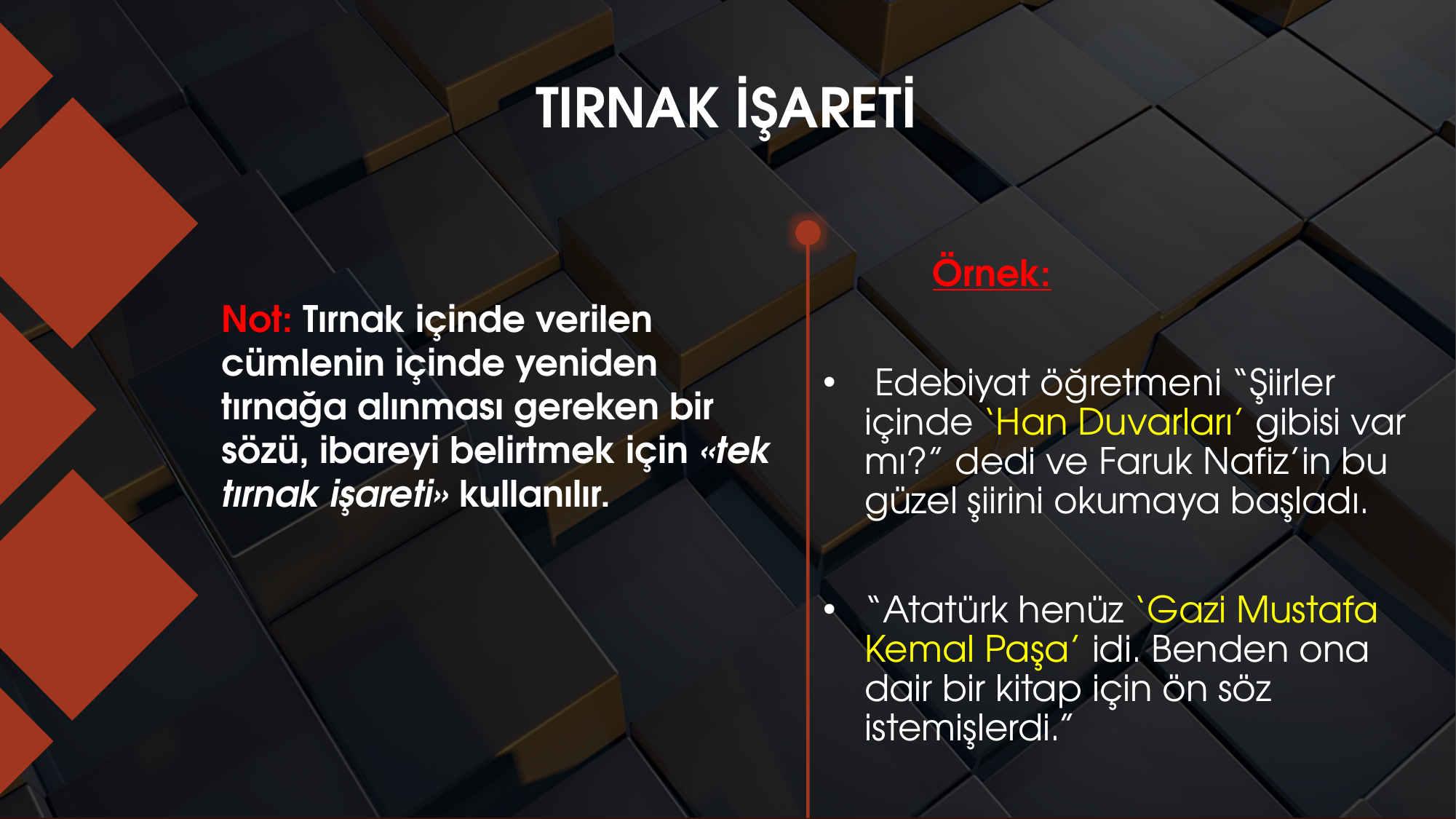

# TIRNAK İŞARETİ

	Örnek:

 Edebiyat öğretmeni “Şiirler içinde ‘Han Duvarları’ gibisi var mı?” dedi ve Faruk Nafiz’in bu güzel şiirini okumaya başladı.

“Atatürk henüz ‘Gazi Mustafa Kemal Paşa’ idi. Benden ona dair bir kitap için ön söz istemişlerdi.”
Not: Tırnak içinde verilen cümlenin içinde yeniden tırnağa alınması gereken bir sözü, ibareyi belirtmek için «tek tırnak işareti» kullanılır.